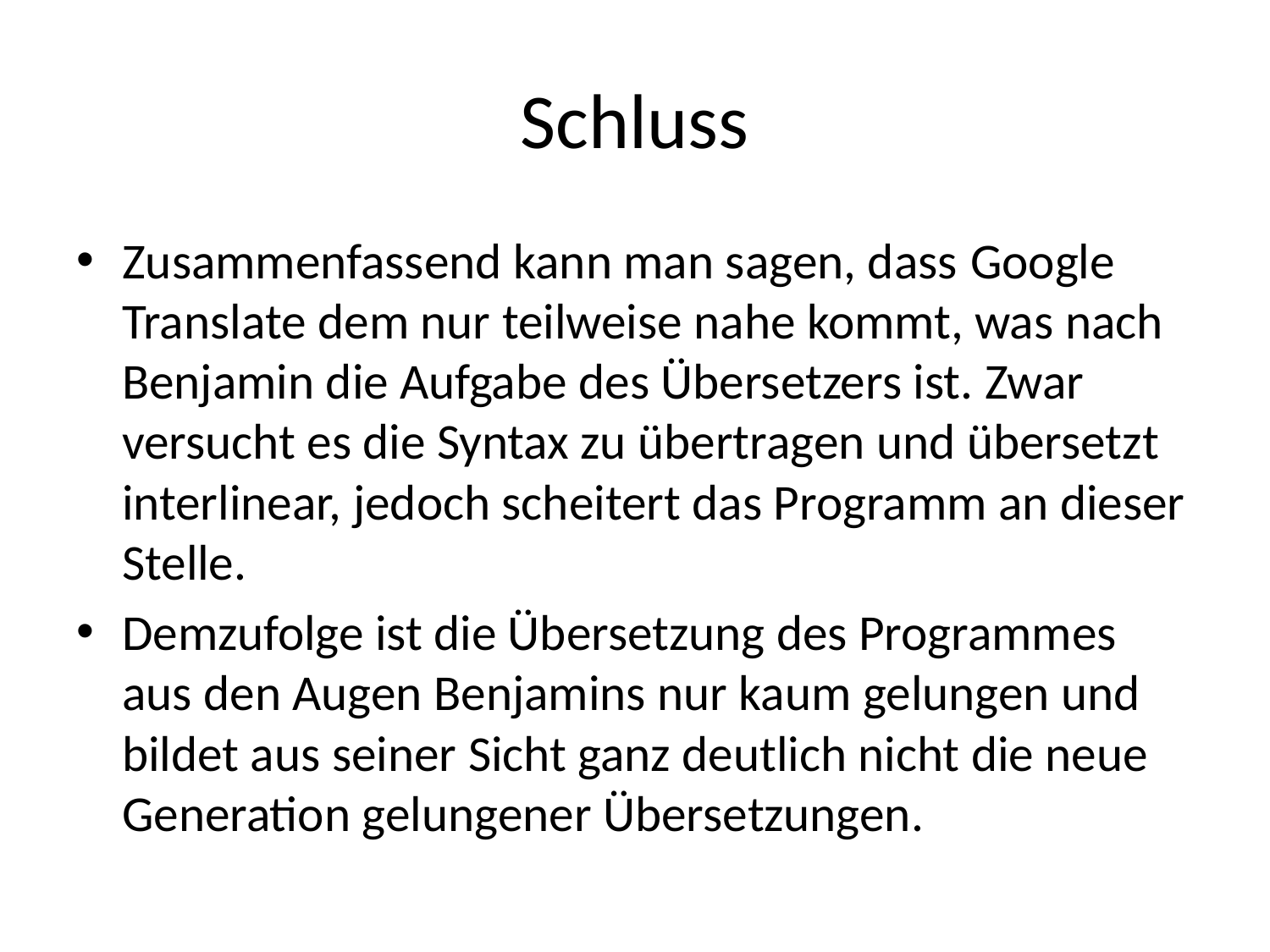

# Schluss
Zusammenfassend kann man sagen, dass Google Translate dem nur teilweise nahe kommt, was nach Benjamin die Aufgabe des Übersetzers ist. Zwar versucht es die Syntax zu übertragen und übersetzt interlinear, jedoch scheitert das Programm an dieser Stelle.
Demzufolge ist die Übersetzung des Programmes aus den Augen Benjamins nur kaum gelungen und bildet aus seiner Sicht ganz deutlich nicht die neue Generation gelungener Übersetzungen.